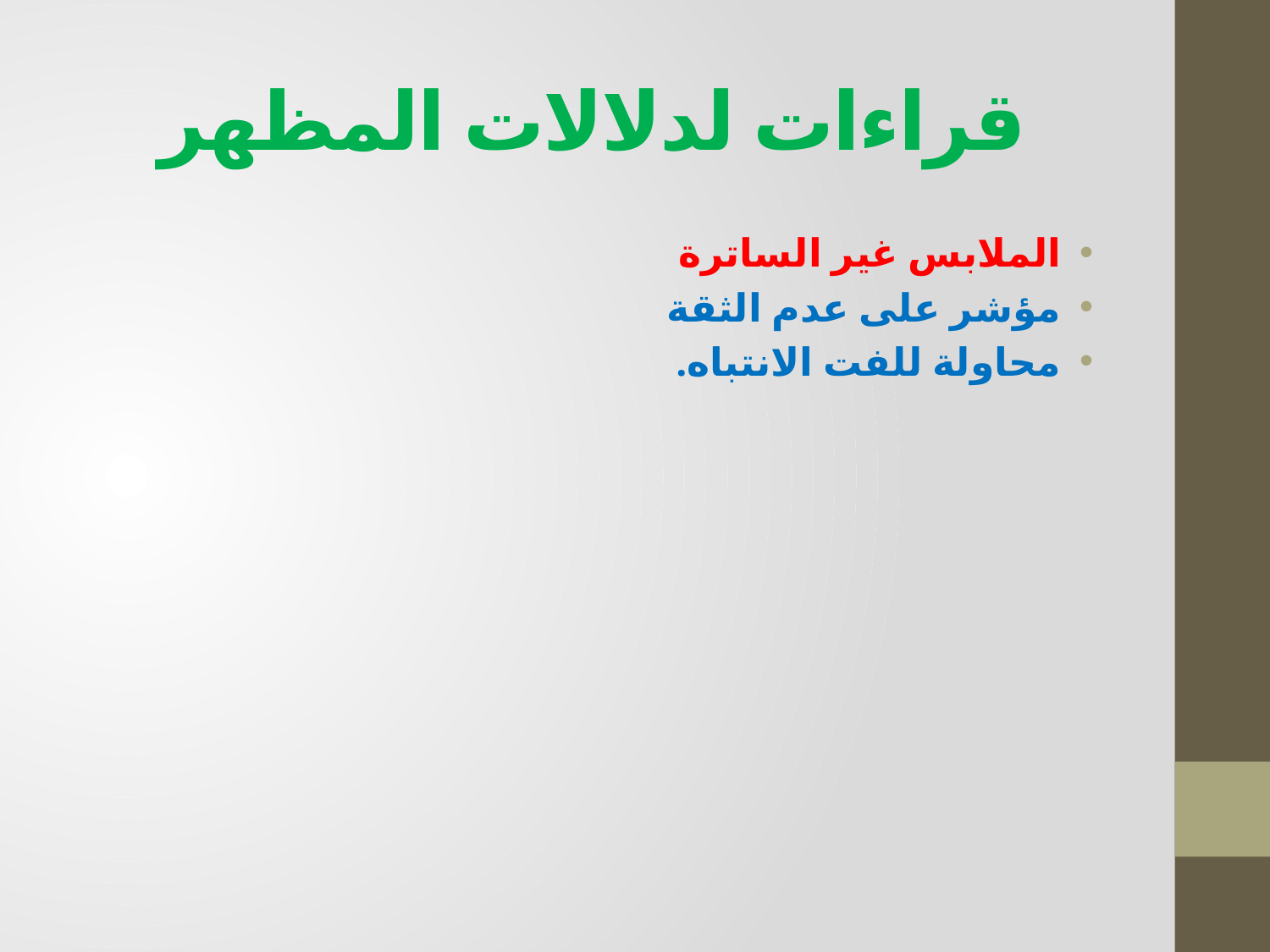

# قراءات لدلالات المظهر
الملابس غير الساترة
مؤشر على عدم الثقة
محاولة للفت الانتباه.